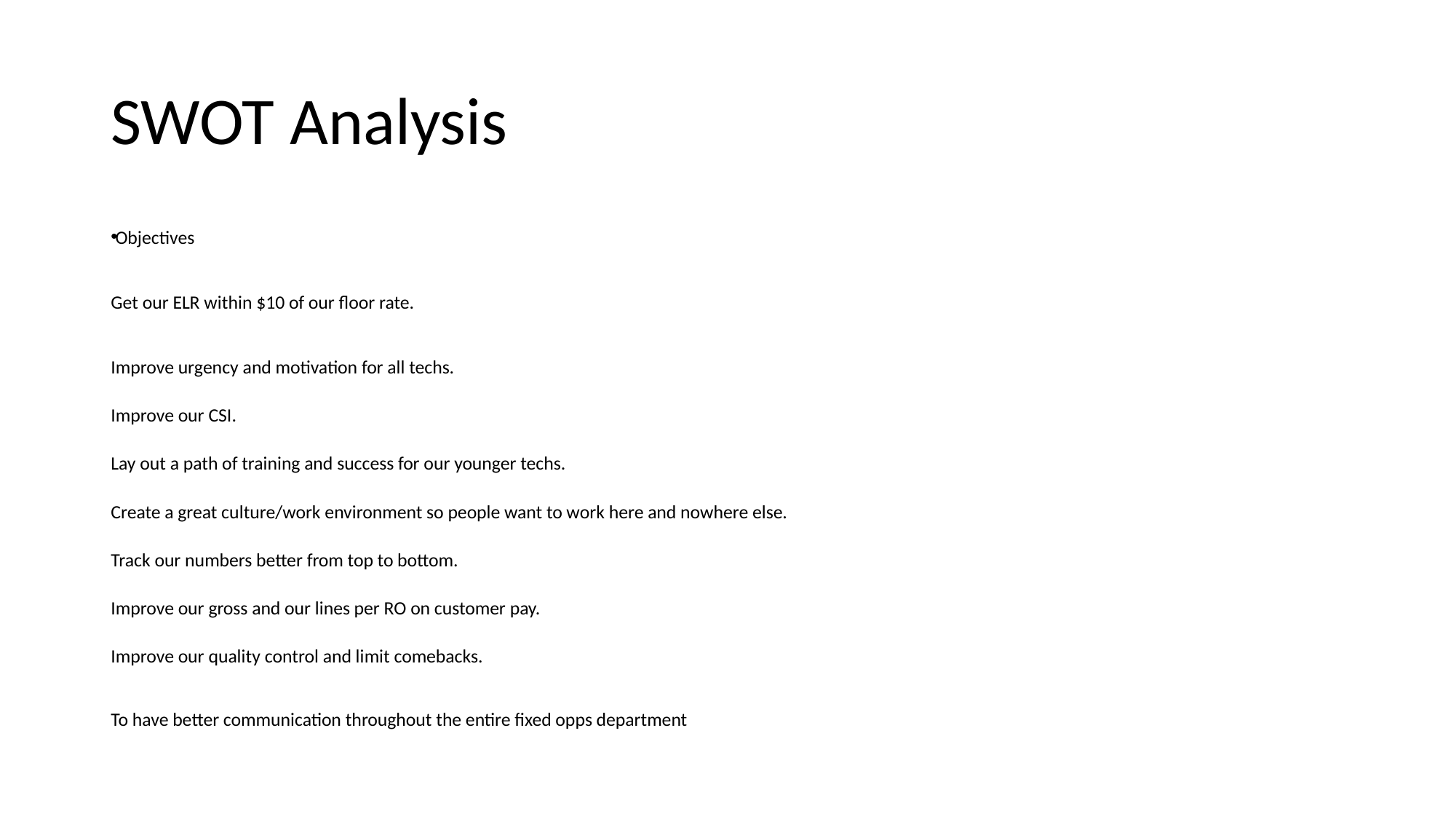

# SWOT Analysis
Objectives

Get our ELR within $10 of our floor rate.

Improve urgency and motivation for all techs.

Improve our CSI.

Lay out a path of training and success for our younger techs.

Create a great culture/work environment so people want to work here and nowhere else.

Track our numbers better from top to bottom.

Improve our gross and our lines per RO on customer pay.

Improve our quality control and limit comebacks.

To have better communication throughout the entire fixed opps department